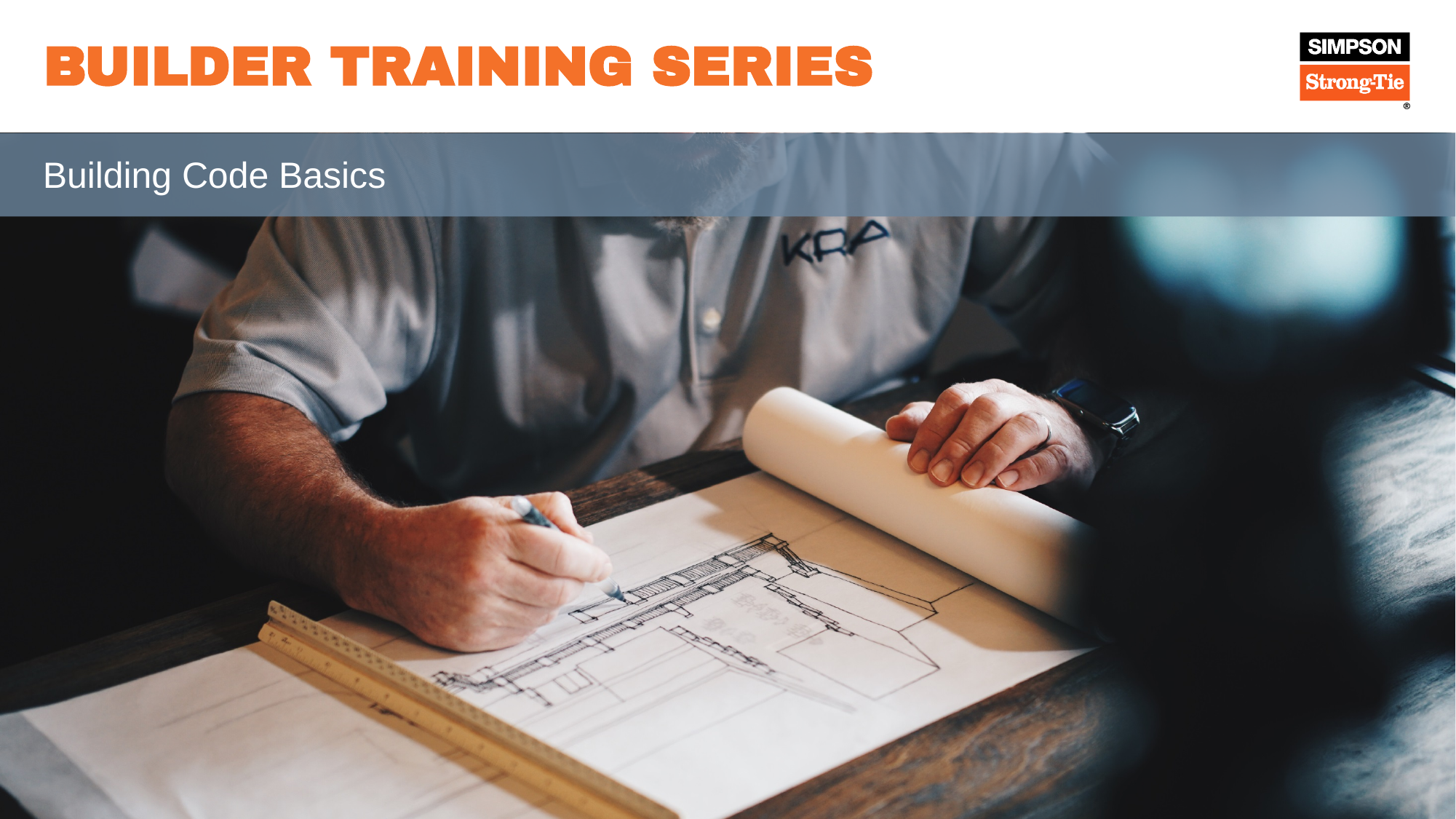

# BUILDER TRAINING SERIES
Building Code Basics